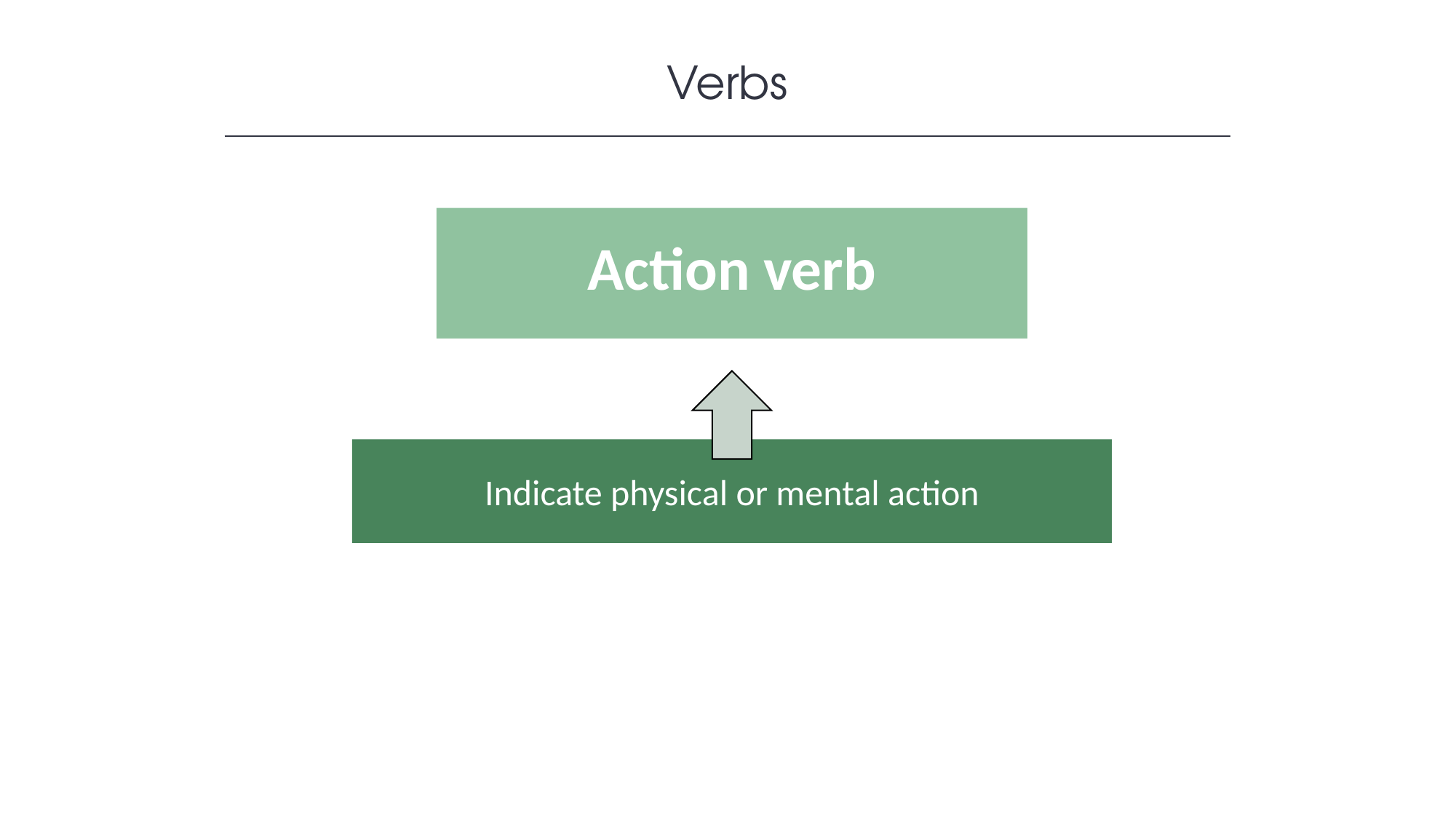

HAWKES LEARNING
Verbs

Action verb

Indicate physical or mental action